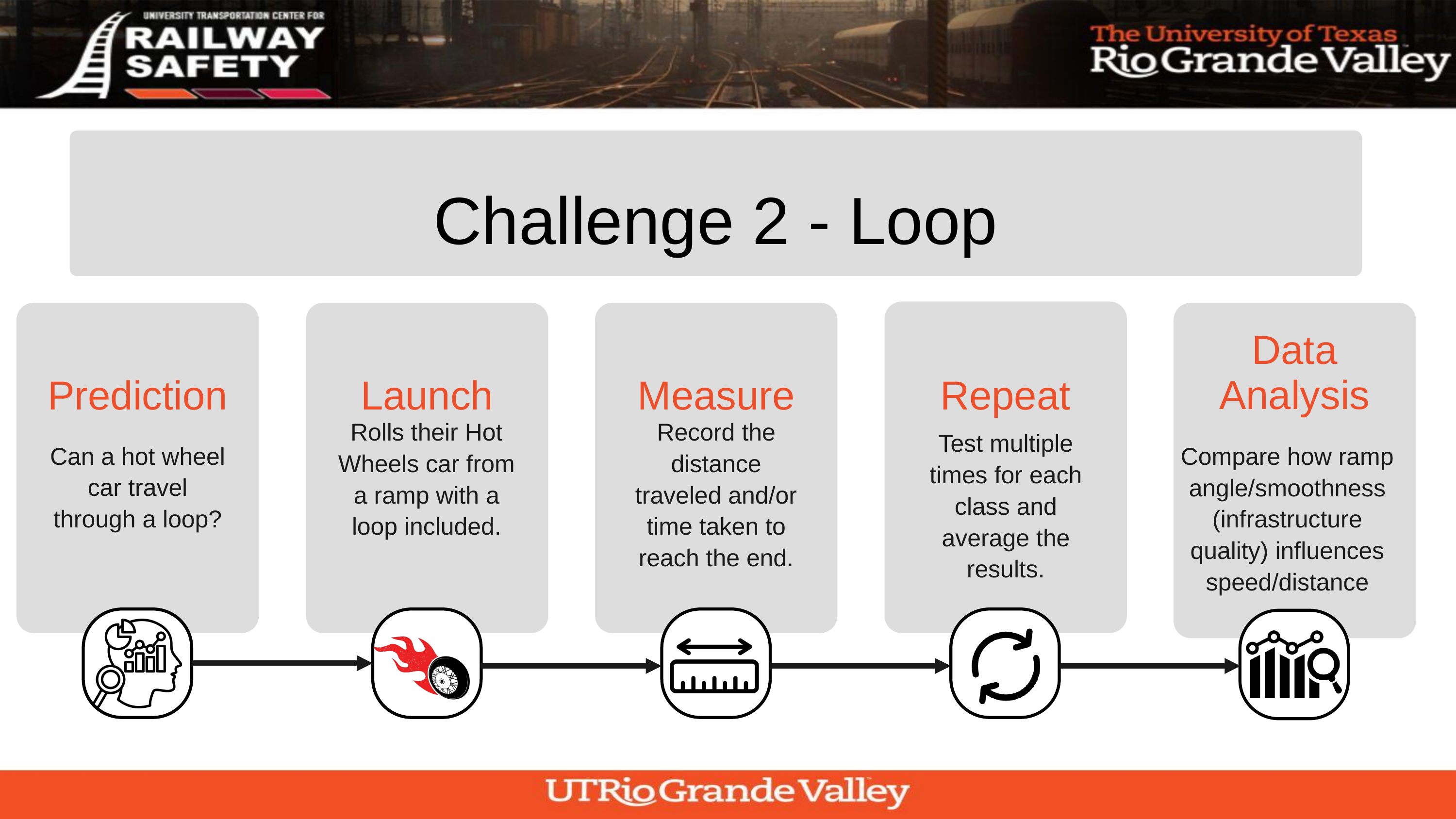

Challenge 2 - Loop

Data Analysis
Prediction
Launch
Measure
Repeat
Rolls their Hot Wheels car from a ramp with a loop included.
Record the distance traveled and/or time taken to reach the end.
Test multiple times for each class and average the results.
Can a hot wheel car travel through a loop?
Compare how ramp angle/smoothness (infrastructure quality) influences speed/distance